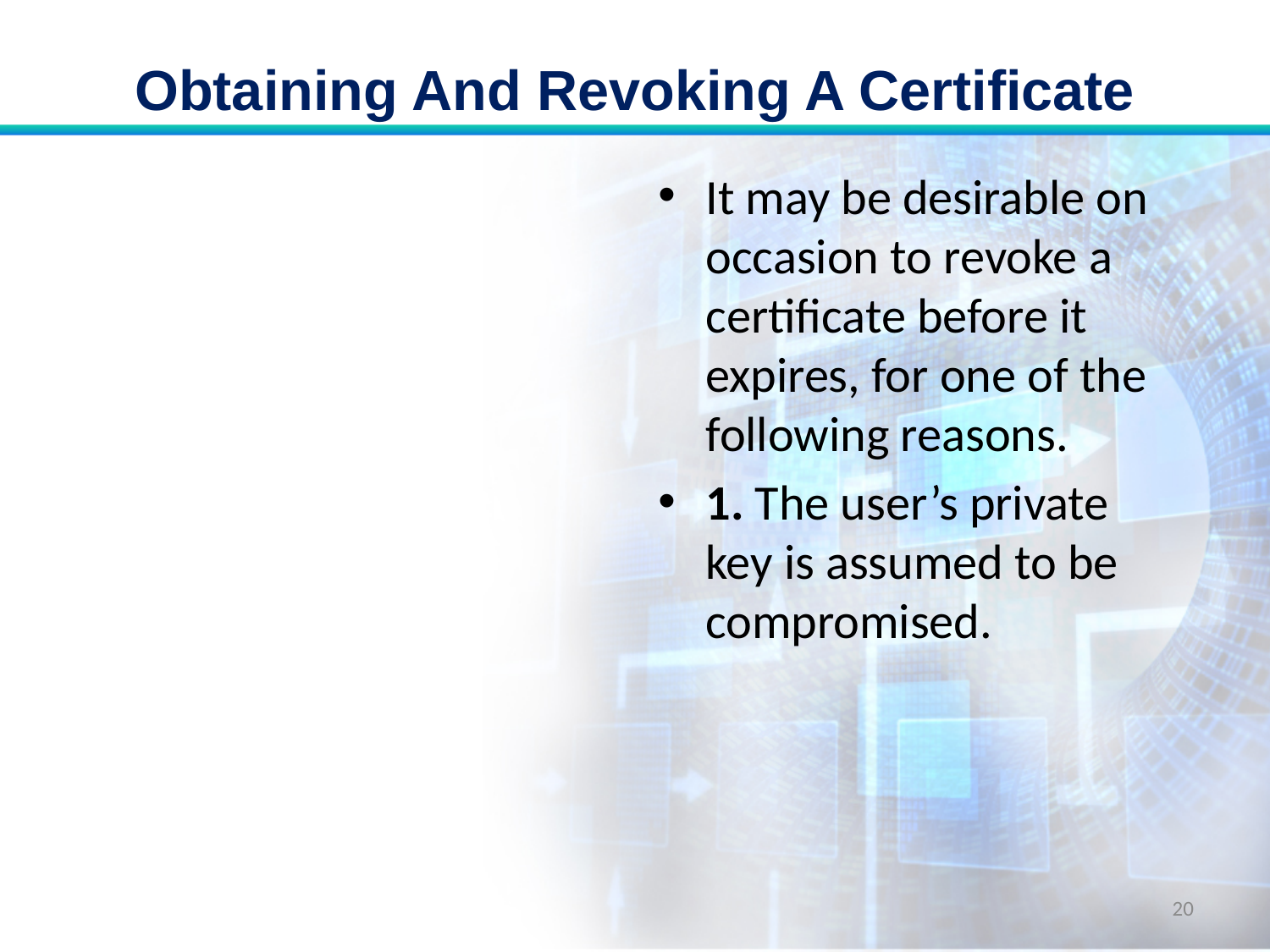

# Obtaining And Revoking A Certificate
It may be desirable on occasion to revoke a certificate before it expires, for one of the following reasons.
1. The user’s private key is assumed to be compromised.
20